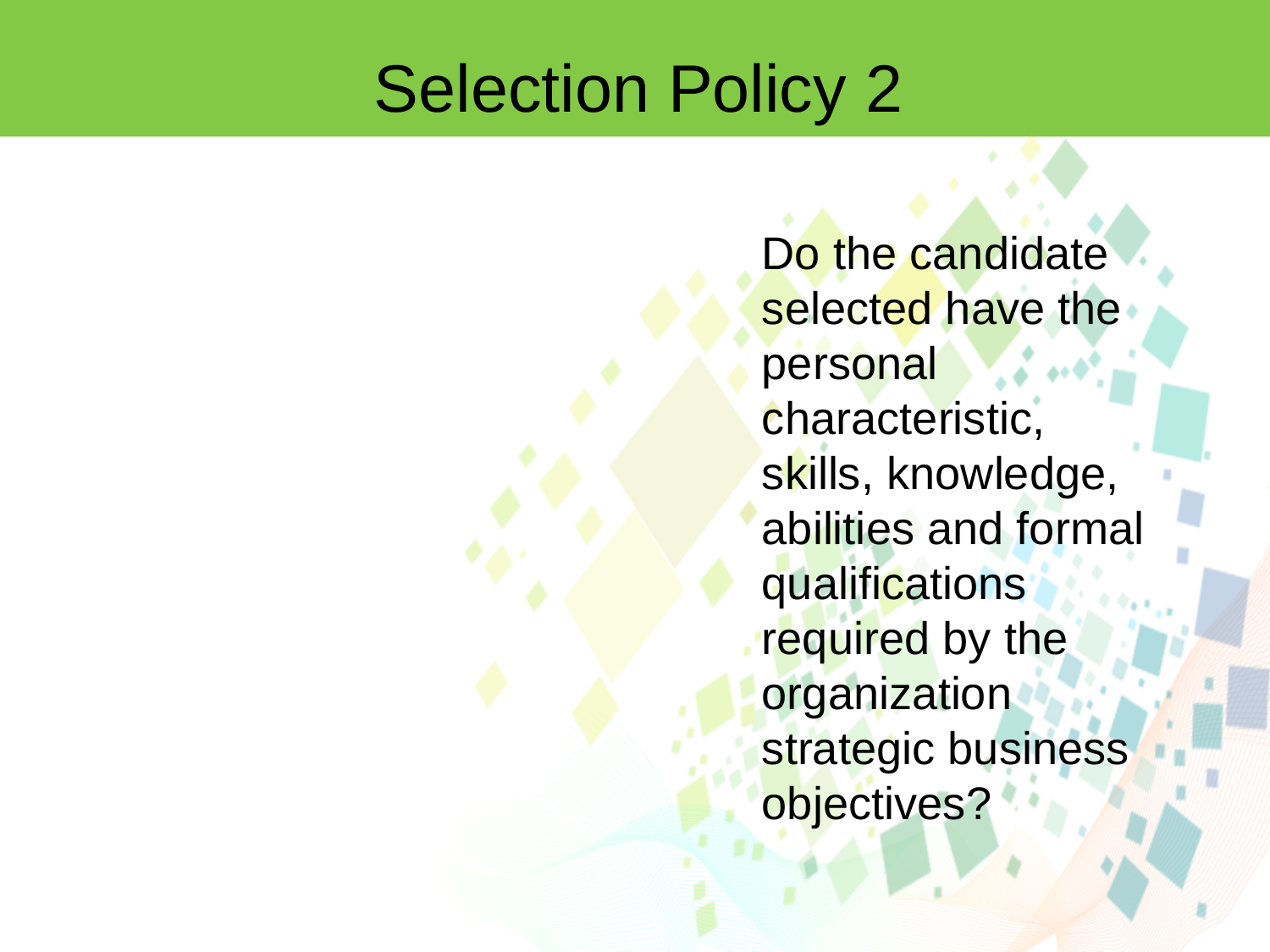

Selection Policy 2
Do the candidate selected have the personal characteristic, skills, knowledge, abilities and formal qualifications required by the organization strategic business objectives?